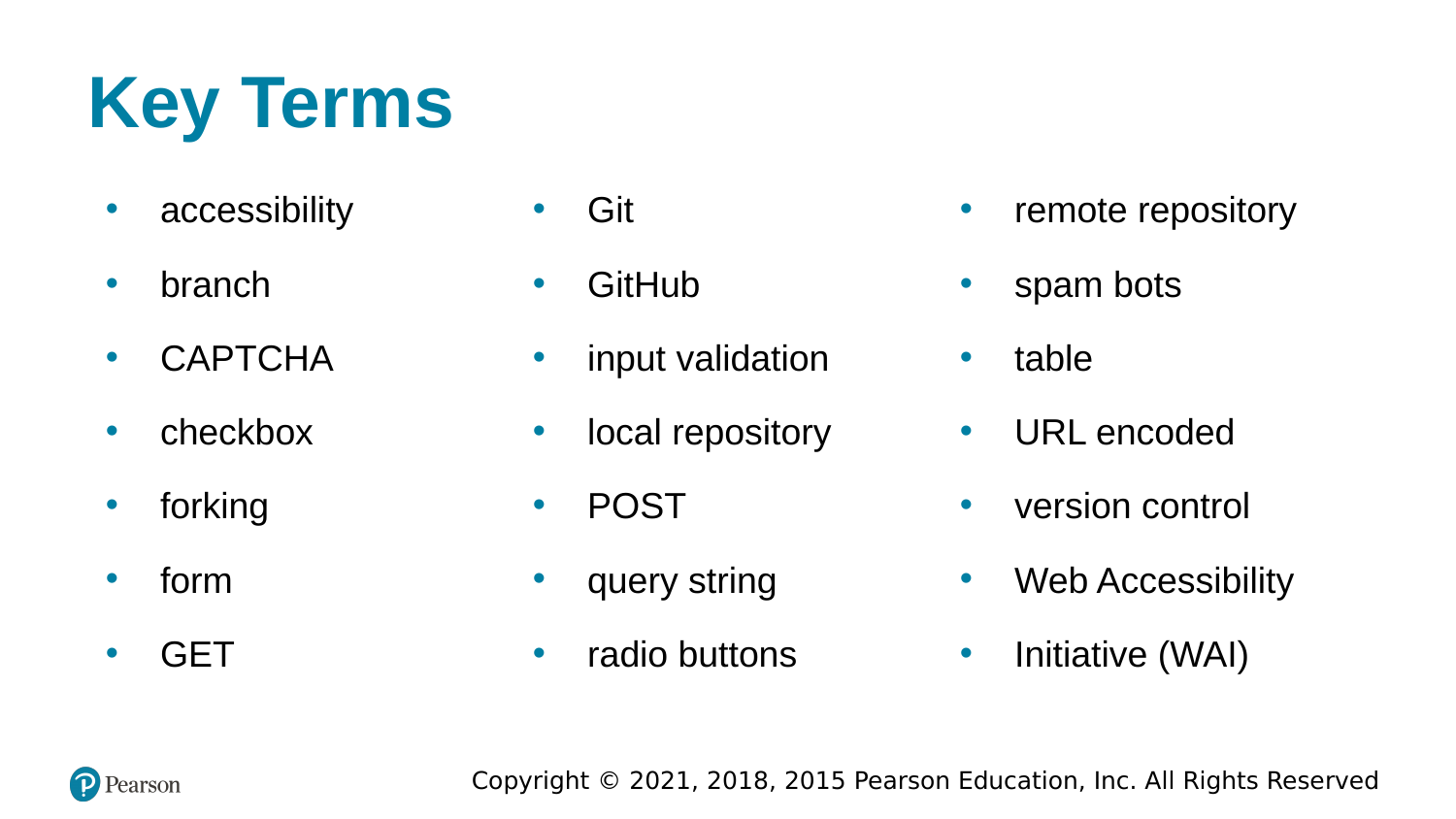

# Key Terms
accessibility
branch
CAPTCHA
checkbox
forking
form
GET
Git
GitHub
input validation
local repository
POST
query string
radio buttons
remote repository
spam bots
table
URL encoded
version control
Web Accessibility
Initiative (WAI)